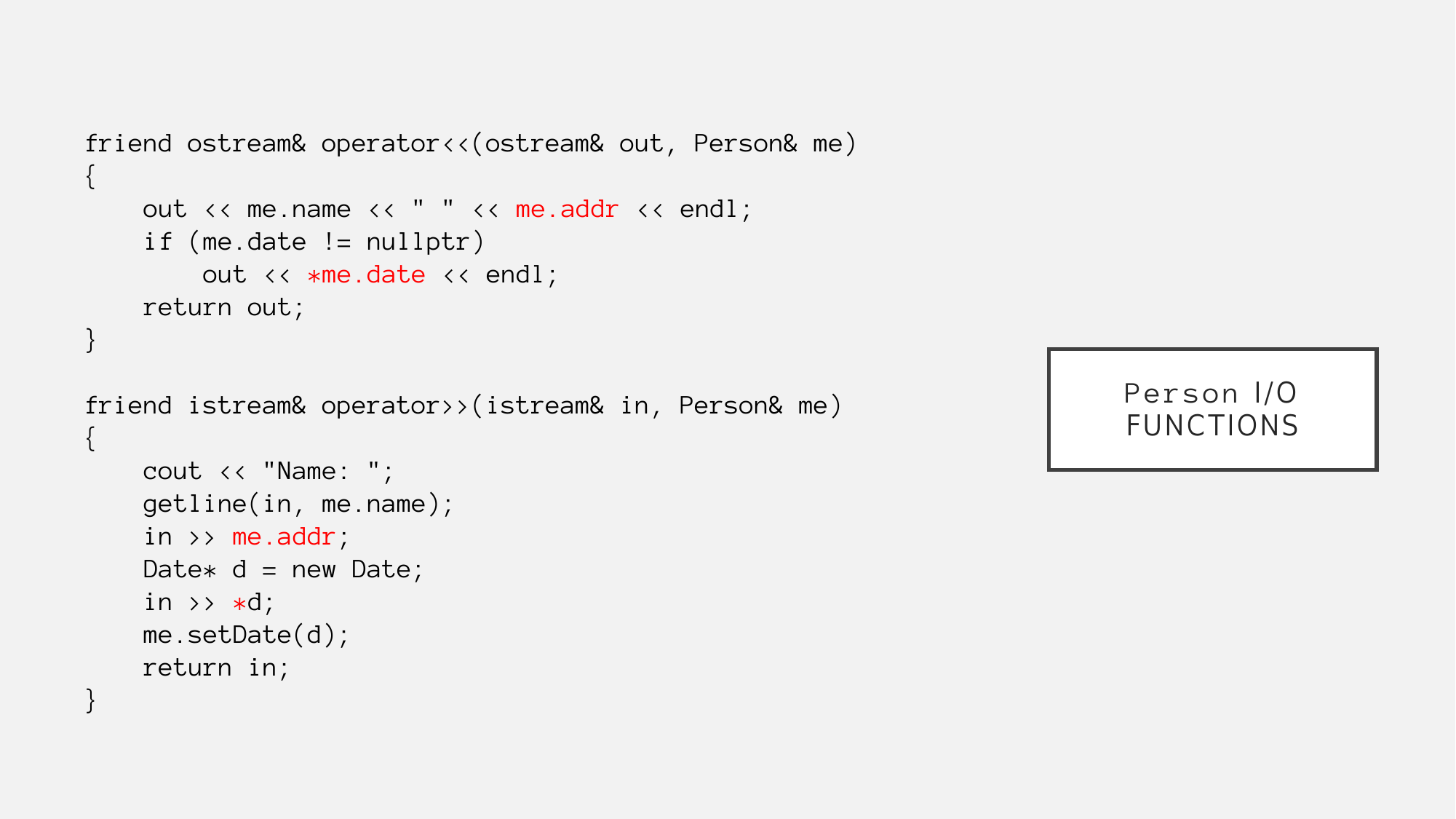

friend ostream& operator<<(ostream& out, Person& me)
{
    out << me.name << " " << me.addr << endl;
    if (me.date != nullptr)
        out << *me.date << endl;
    return out;
}

friend istream& operator>>(istream& in, Person& me)
{
    cout << "Name: ";
    getline(in, me.name);
    in >> me.addr;
    Date* d = new Date;
    in >> *d;
    me.setDate(d);
    return in;
}
# Person I/O functions